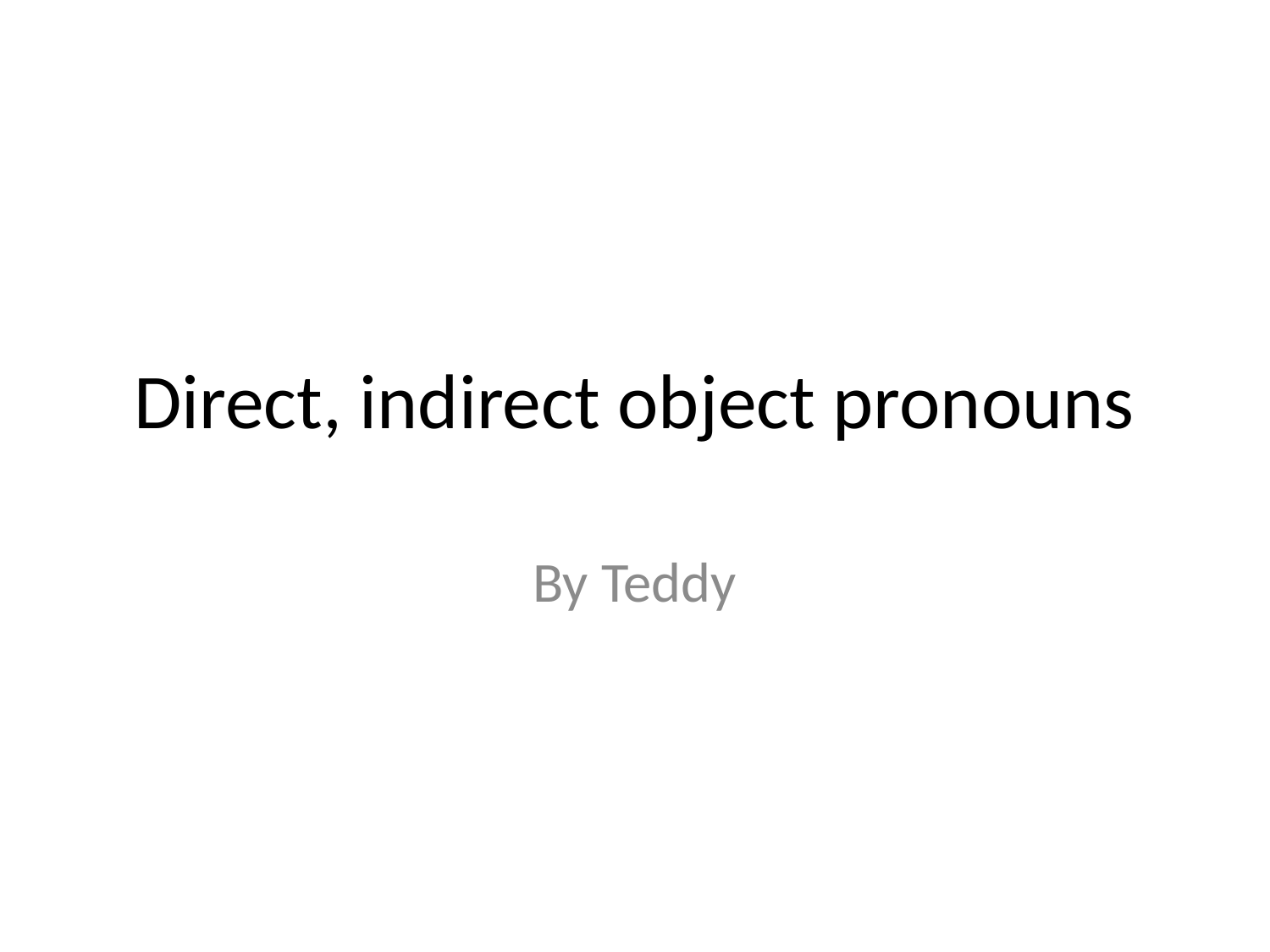

# Direct, indirect object pronouns
By Teddy